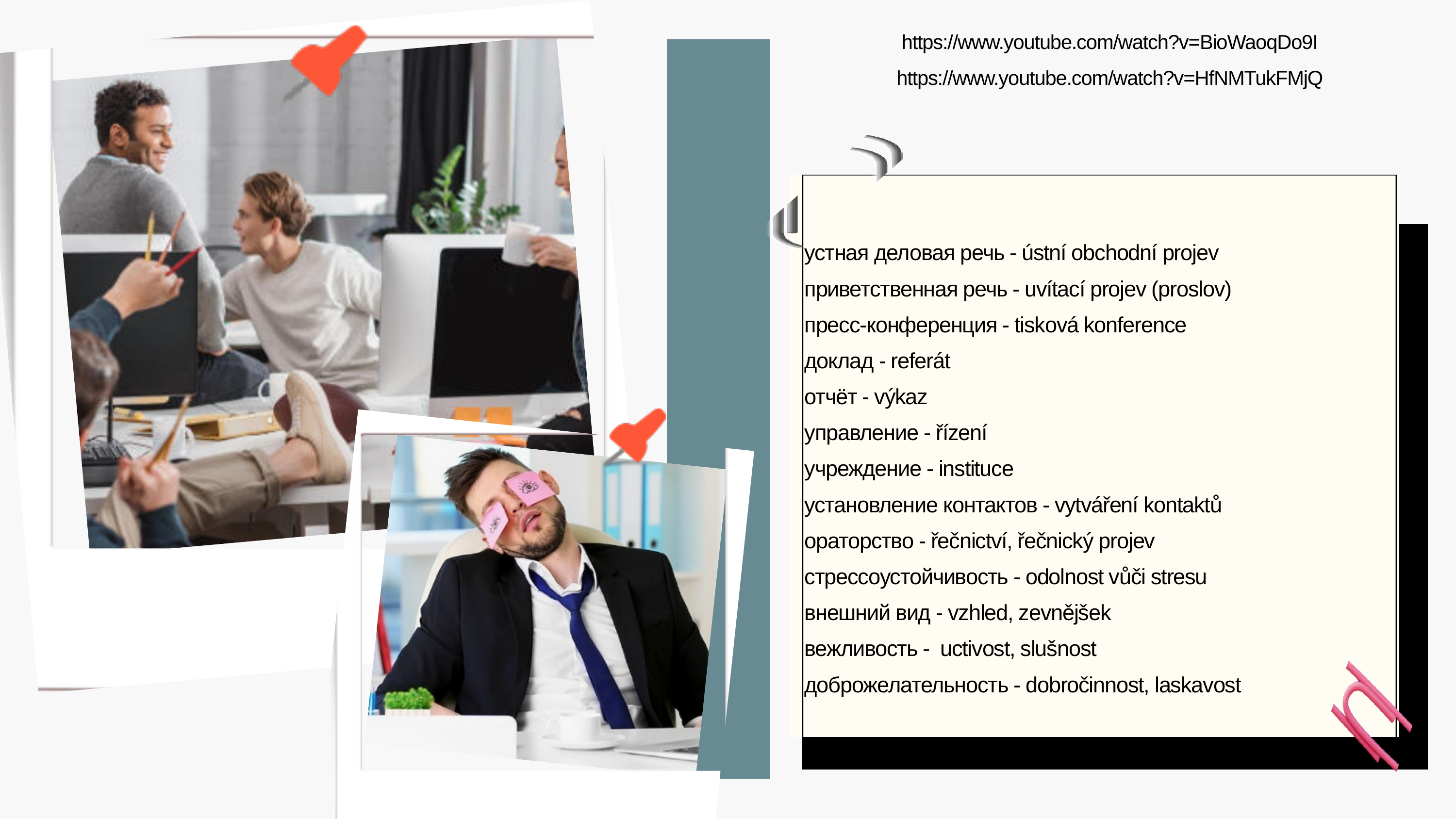

https://www.youtube.com/watch?v=BioWaoqDo9I

https://www.youtube.com/watch?v=HfNMTukFMjQ

устная деловая речь - ústní obchodní projev
приветственная речь - uvítací projev (proslov)
пресс-конференция - tisková konference
доклад - referát
отчёт - výkaz
управление - řízení
учреждение - instituce
установление контактов - vytváření kontaktů
ораторство - řečnictví, řečnický projev
стрессоустойчивость - odolnost vůči stresu
внешний вид - vzhled, zevnějšek
вежливость -  uctivost, slušnost
доброжелательность - dobročinnost, laskavost